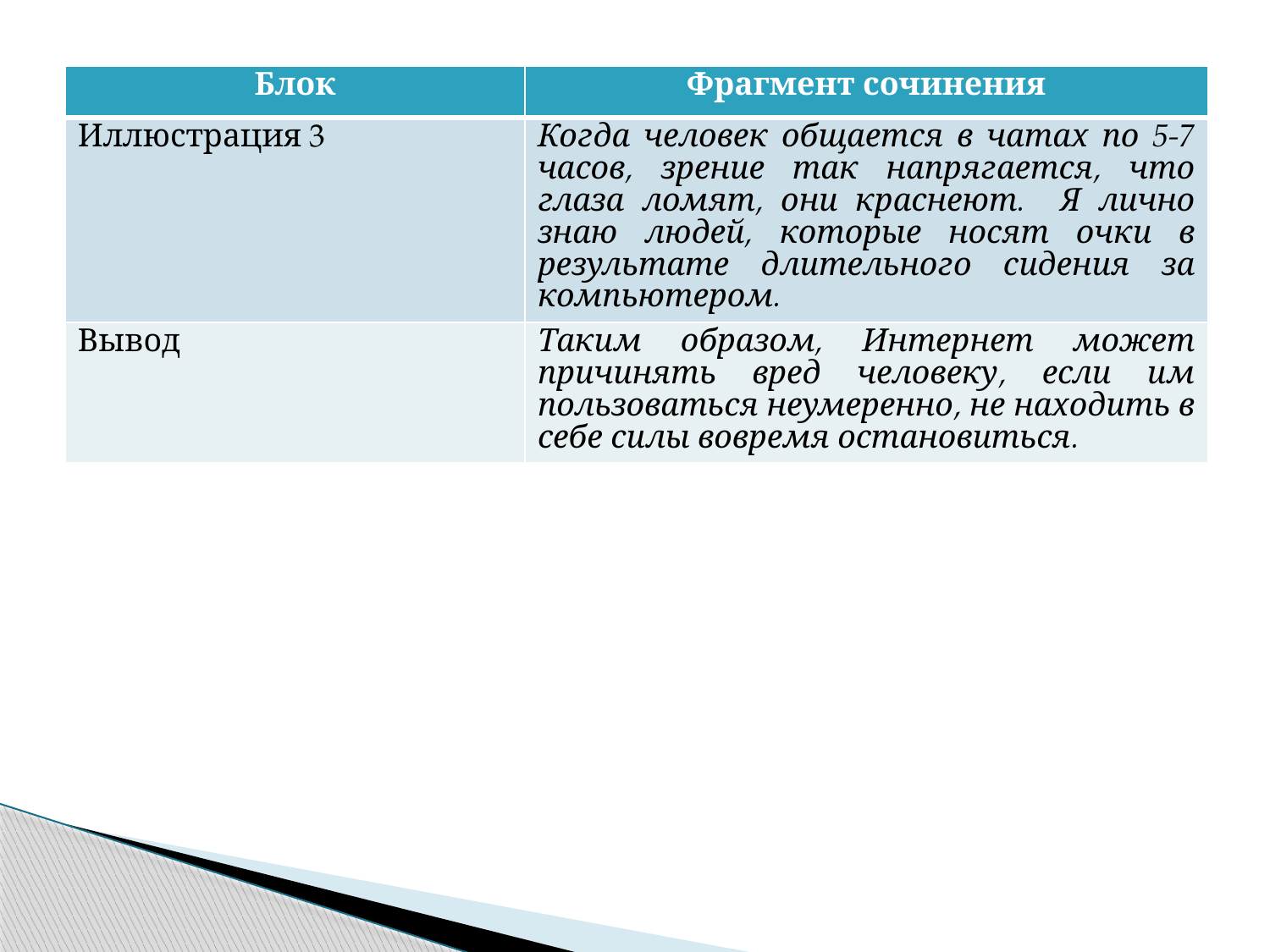

#
| Блок | Фрагмент сочинения |
| --- | --- |
| Иллюстрация 3 | Когда человек общается в чатах по 5-7 часов, зрение так напрягается, что глаза ломят, они краснеют. Я лично знаю людей, которые носят очки в результате длительного сидения за компьютером. |
| Вывод | Таким образом, Интернет может причинять вред человеку, если им пользоваться неумеренно, не находить в себе силы вовремя остановиться. |